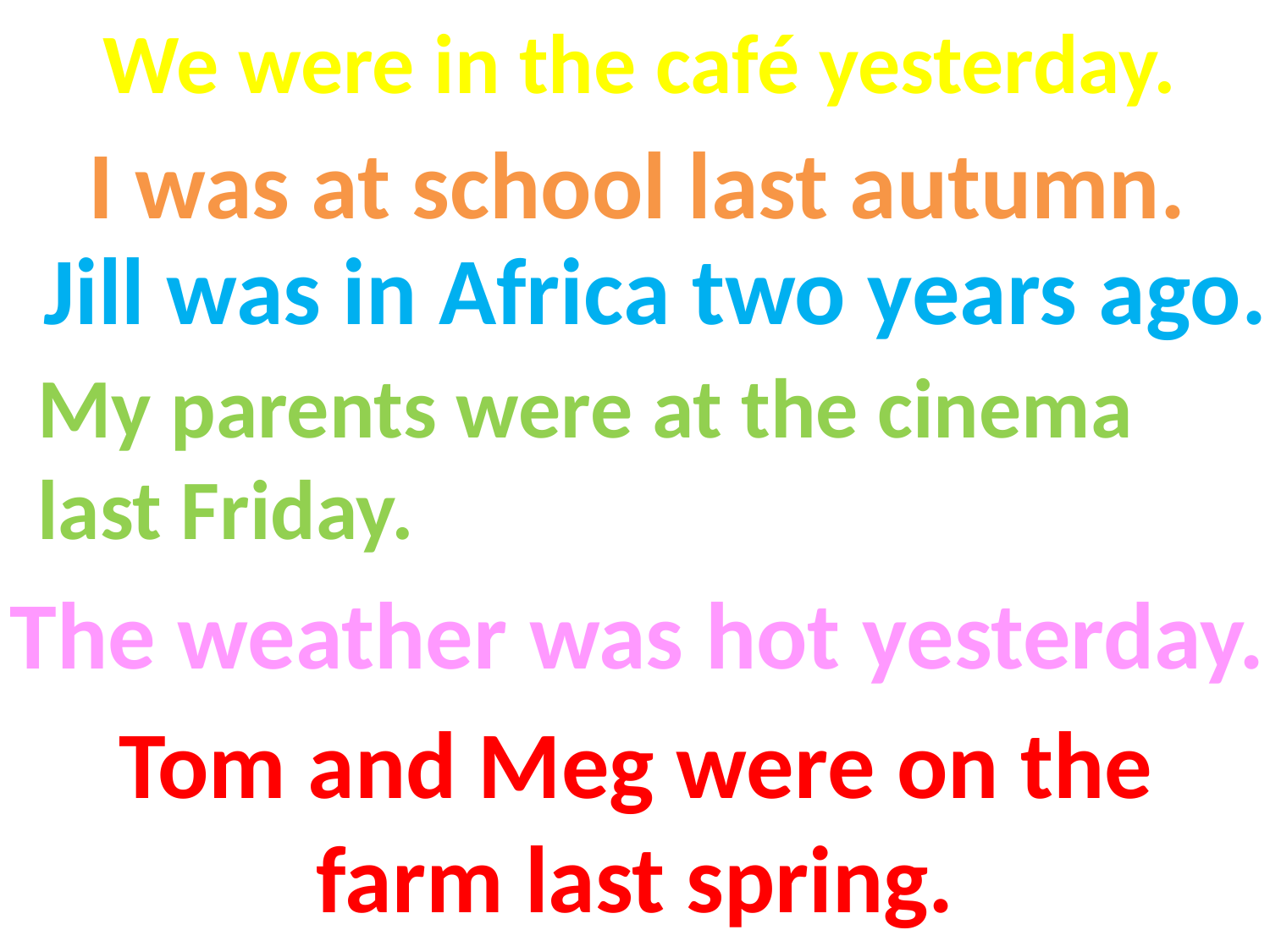

We were in the café yesterday.
I was at school last autumn.
Jill was in Africa two years ago.
My parents were at the cinema last Friday.
The weather was hot yesterday.
Tom and Meg were on the farm last spring.